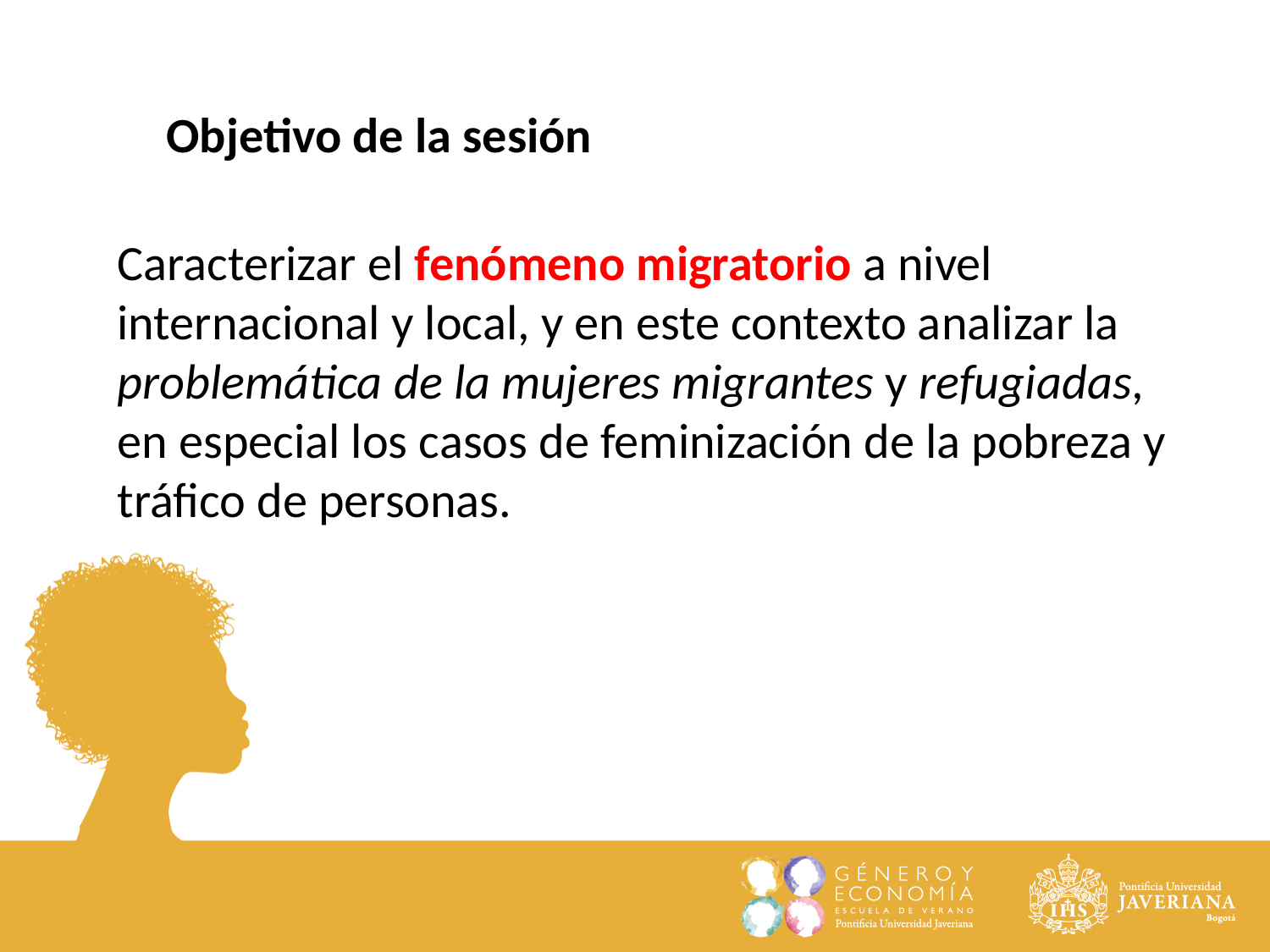

Objetivo de la sesión
Caracterizar el fenómeno migratorio a nivel internacional y local, y en este contexto analizar la problemática de la mujeres migrantes y refugiadas, en especial los casos de feminización de la pobreza y tráfico de personas.